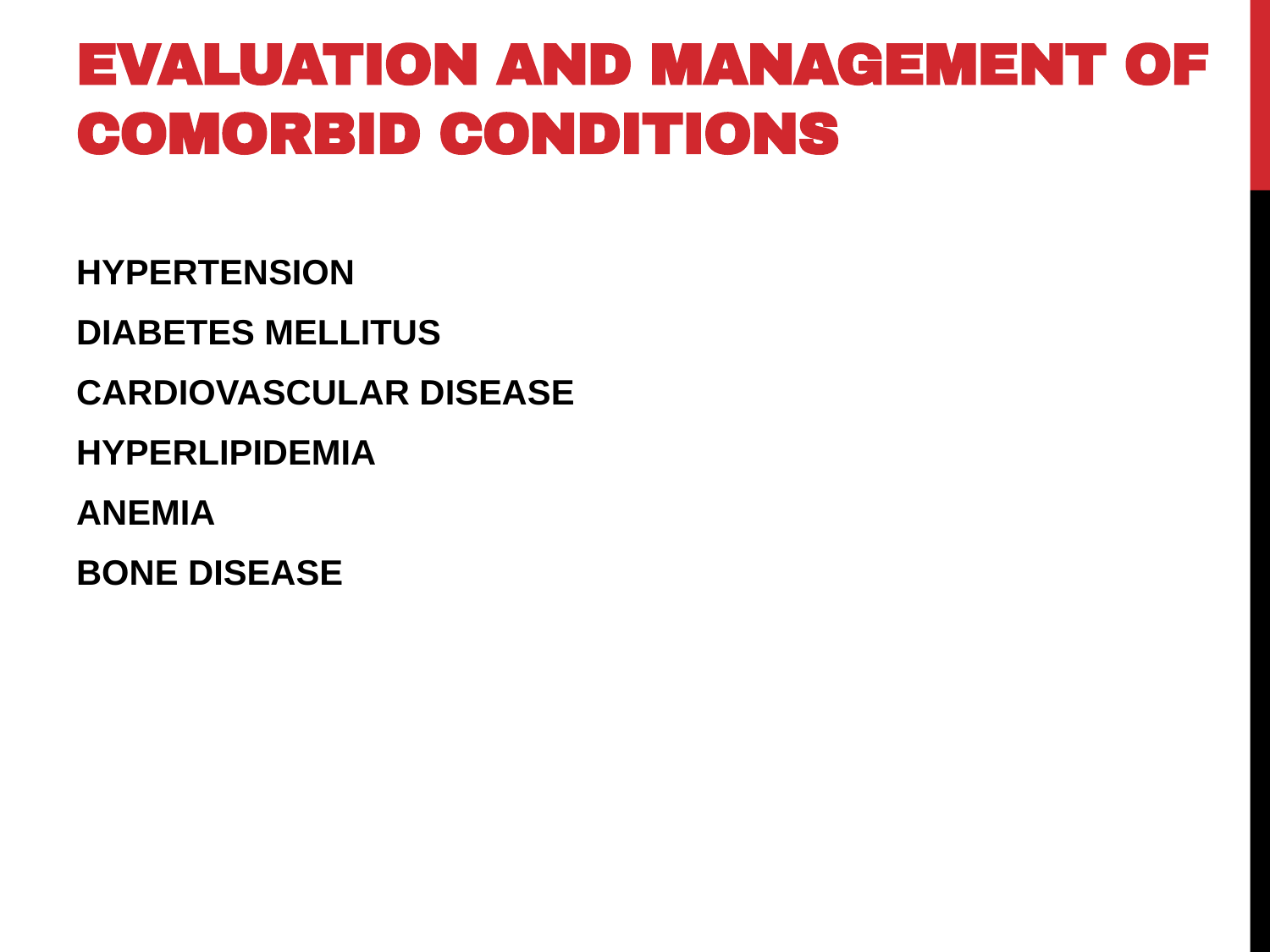

# Evaluation and management of comorbid conditions
HYPERTENSION
DIABETES MELLITUS
CARDIOVASCULAR DISEASE
HYPERLIPIDEMIA
ANEMIA
BONE DISEASE